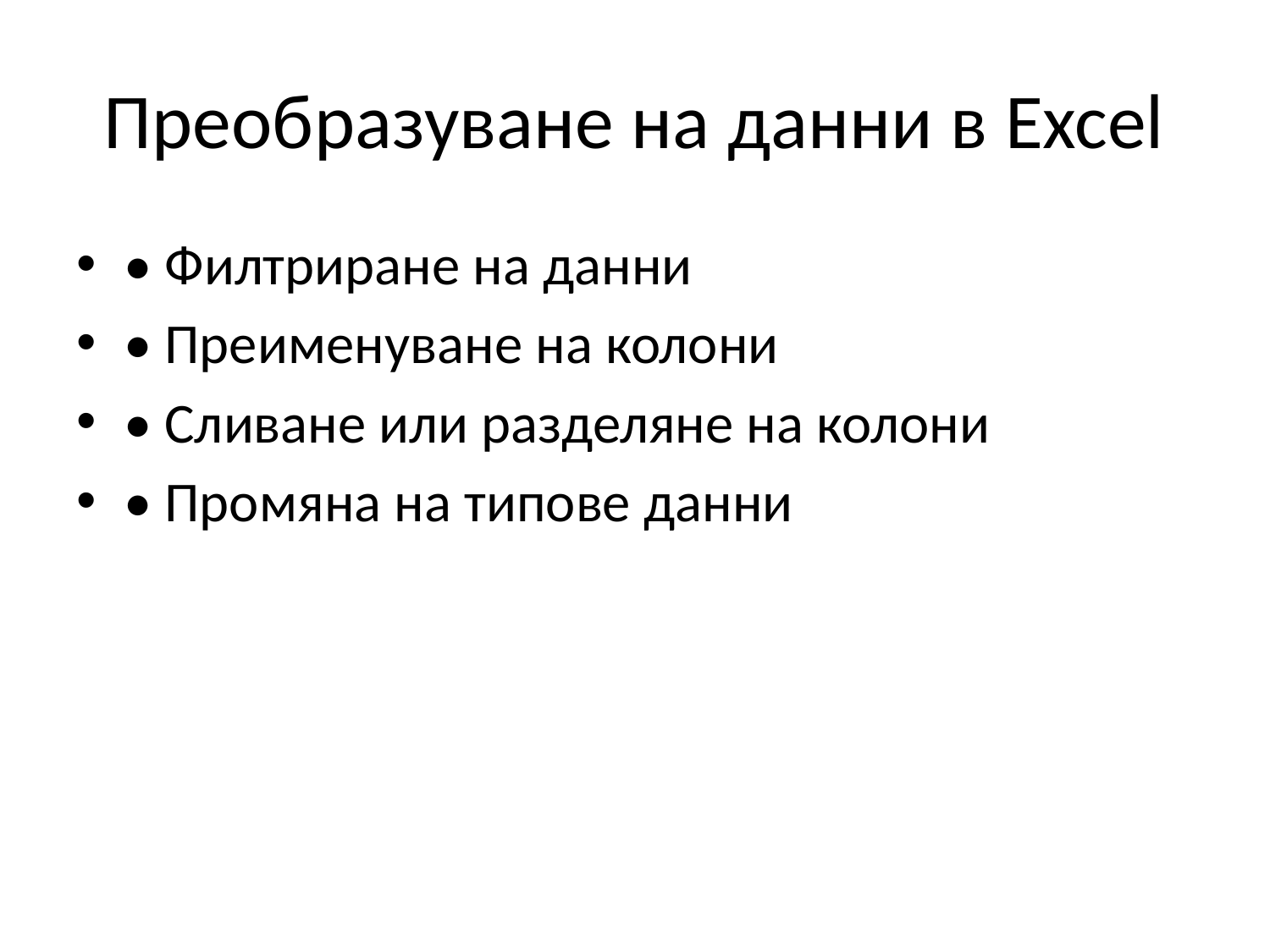

# Преобразуване на данни в Excel
• Филтриране на данни
• Преименуване на колони
• Сливане или разделяне на колони
• Промяна на типове данни